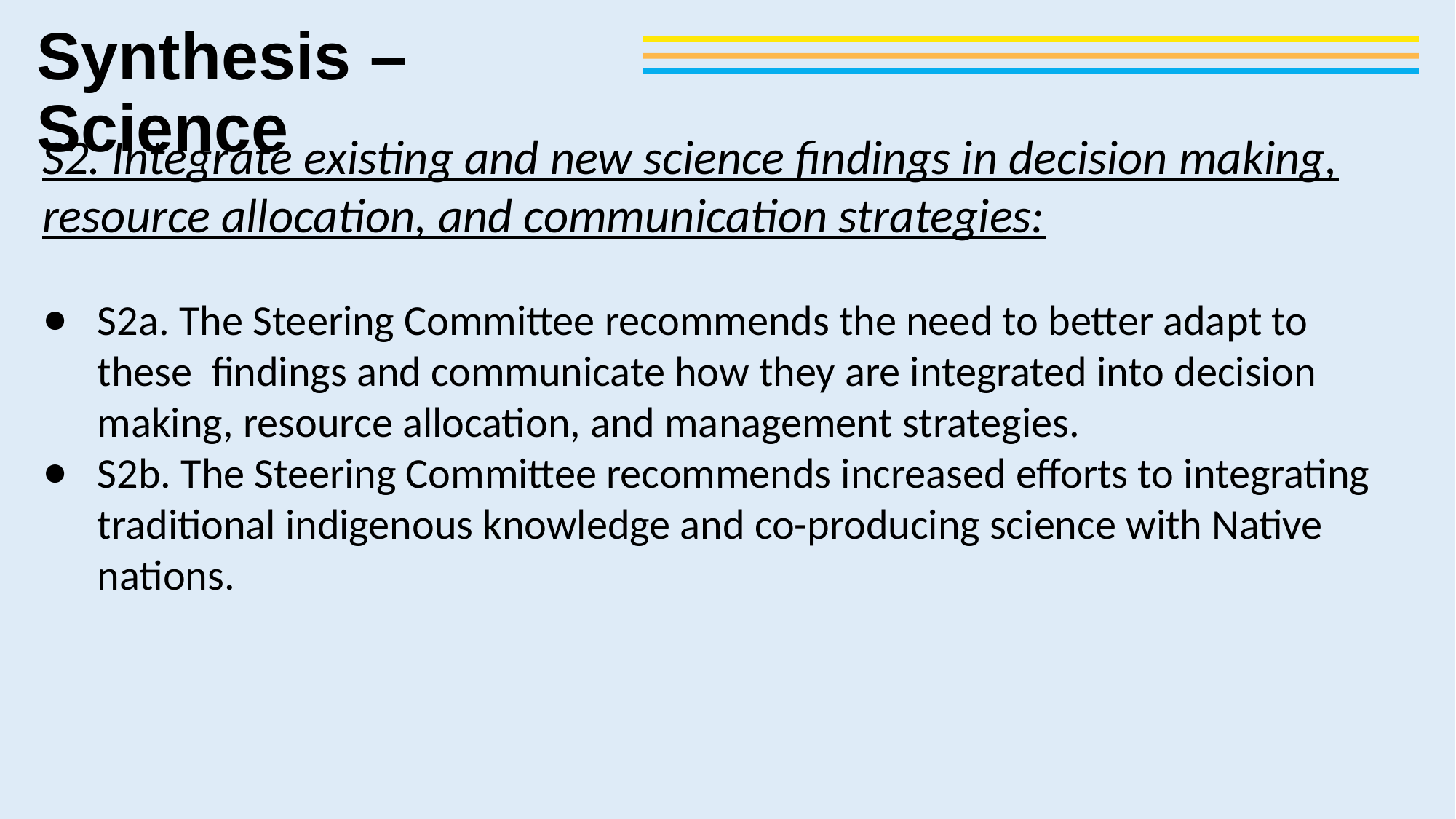

# Synthesis – Science
S2. Integrate existing and new science findings in decision making, resource allocation, and communication strategies:

S2a. The Steering Committee recommends the need to better adapt to these  findings and communicate how they are integrated into decision making, resource allocation, and management strategies.
S2b. The Steering Committee recommends increased efforts to integrating traditional indigenous knowledge and co-producing science with Native nations.